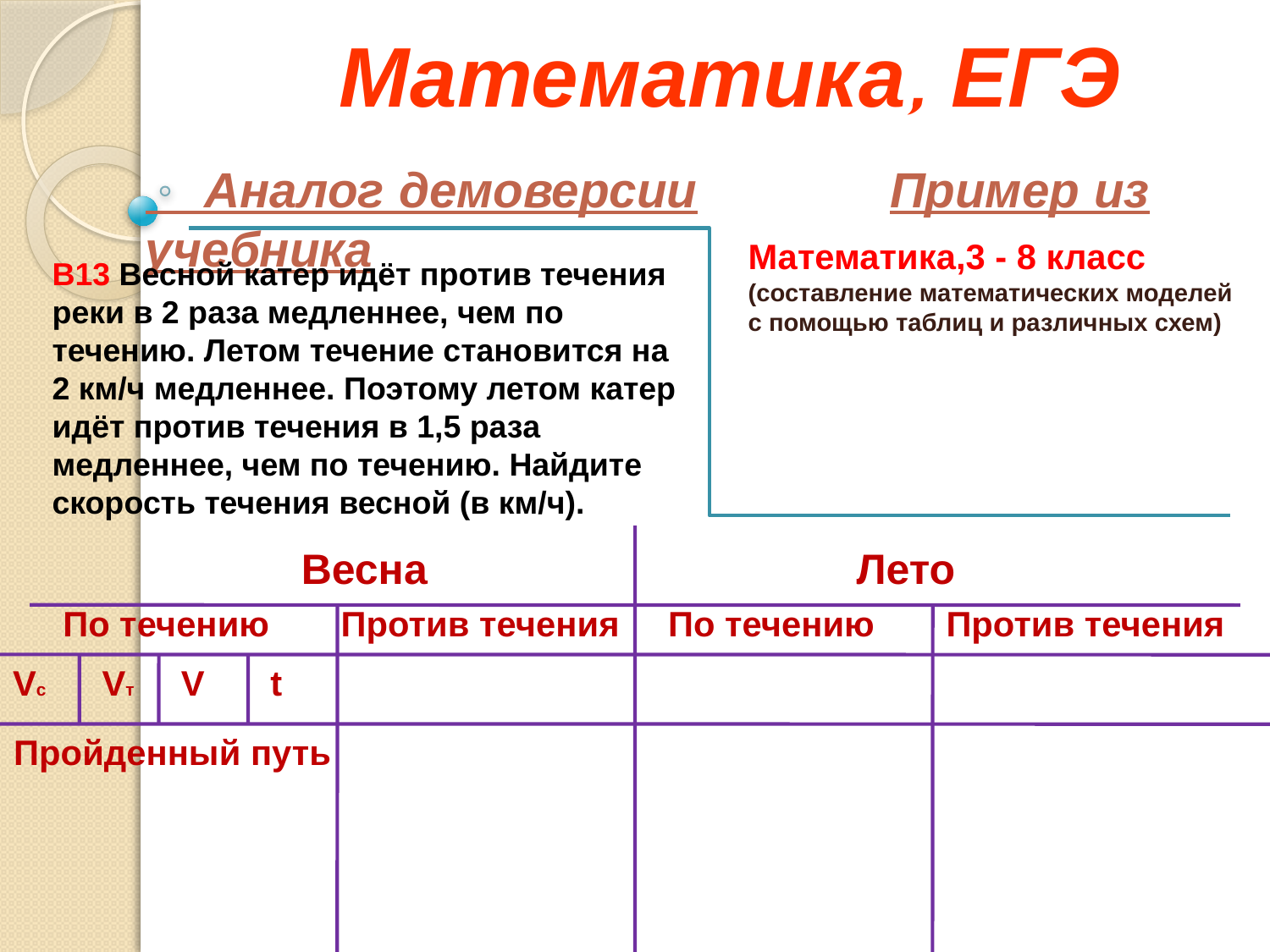

# Математика, ЕГЭ
    Аналог демоверсии             Пример из учебника
Математика,3 - 8 класс
(составление математических моделей
с помощью таблиц и различных схем)
В13 Весной катер идёт против течения реки в 2 раза медленнее, чем по течению. Летом течение становится на 2 км/ч медленнее. Поэтому летом катер идёт против течения в 1,5 раза медленнее, чем по течению. Найдите скорость течения весной (в км/ч).
Весна
Лето
По течению
Против течения
По течению
Против течения
Vc
Vт
V
t
Пройденный путь